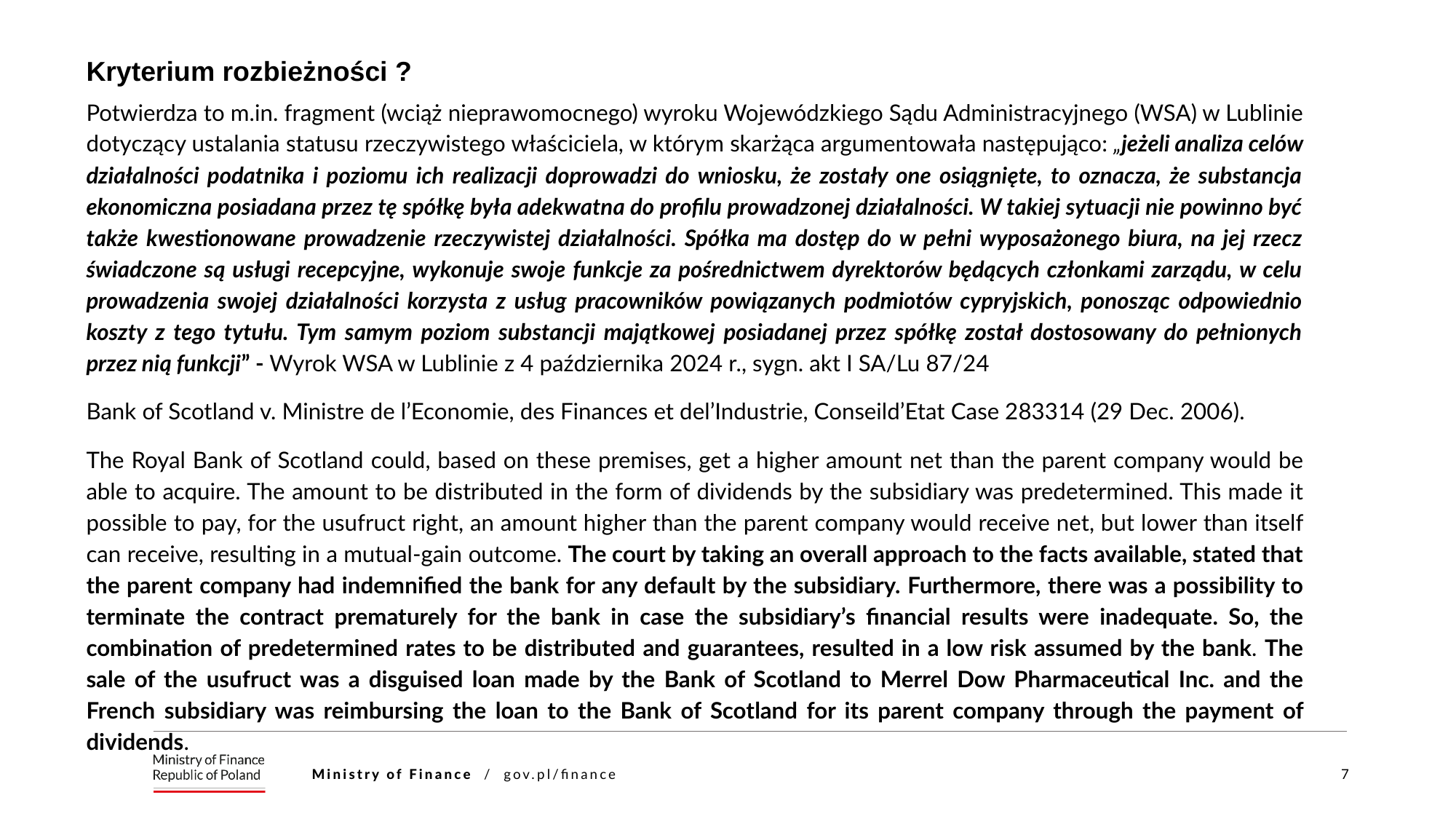

Kryterium rozbieżności ?
Potwierdza to m.in. fragment (wciąż nieprawomocnego) wyroku Wojewódzkiego Sądu Administracyjnego (WSA) w Lublinie dotyczący ustalania statusu rzeczywistego właściciela, w którym skarżąca argumentowała następująco: „jeżeli analiza celów działalności podatnika i poziomu ich realizacji doprowadzi do wniosku, że zostały one osiągnięte, to oznacza, że substancja ekonomiczna posiadana przez tę spółkę była adekwatna do profilu prowadzonej działalności. W takiej sytuacji nie powinno być także kwestionowane prowadzenie rzeczywistej działalności. Spółka ma dostęp do w pełni wyposażonego biura, na jej rzecz świadczone są usługi recepcyjne, wykonuje swoje funkcje za pośrednictwem dyrektorów będących członkami zarządu, w celu prowadzenia swojej działalności korzysta z usług pracowników powiązanych podmiotów cypryjskich, ponosząc odpowiednio koszty z tego tytułu. Tym samym poziom substancji majątkowej posiadanej przez spółkę został dostosowany do pełnionych przez nią funkcji” - Wyrok WSA w Lublinie z 4 października 2024 r., sygn. akt I SA/Lu 87/24
Bank of Scotland v. Ministre de l’Economie, des Finances et del’Industrie, Conseild’Etat Case 283314 (29 Dec. 2006).
The Royal Bank of Scotland could, based on these premises, get a higher amount net than the parent company would be able to acquire. The amount to be distributed in the form of dividends by the subsidiary was predetermined. This made it possible to pay, for the usufruct right, an amount higher than the parent company would receive net, but lower than itself can receive, resulting in a mutual-gain outcome. The court by taking an overall approach to the facts available, stated that the parent company had indemnified the bank for any default by the subsidiary. Furthermore, there was a possibility to terminate the contract prematurely for the bank in case the subsidiary’s financial results were inadequate. So, the combination of predetermined rates to be distributed and guarantees, resulted in a low risk assumed by the bank. The sale of the usufruct was a disguised loan made by the Bank of Scotland to Merrel Dow Pharmaceutical Inc. and the French subsidiary was reimbursing the loan to the Bank of Scotland for its parent company through the payment of dividends.